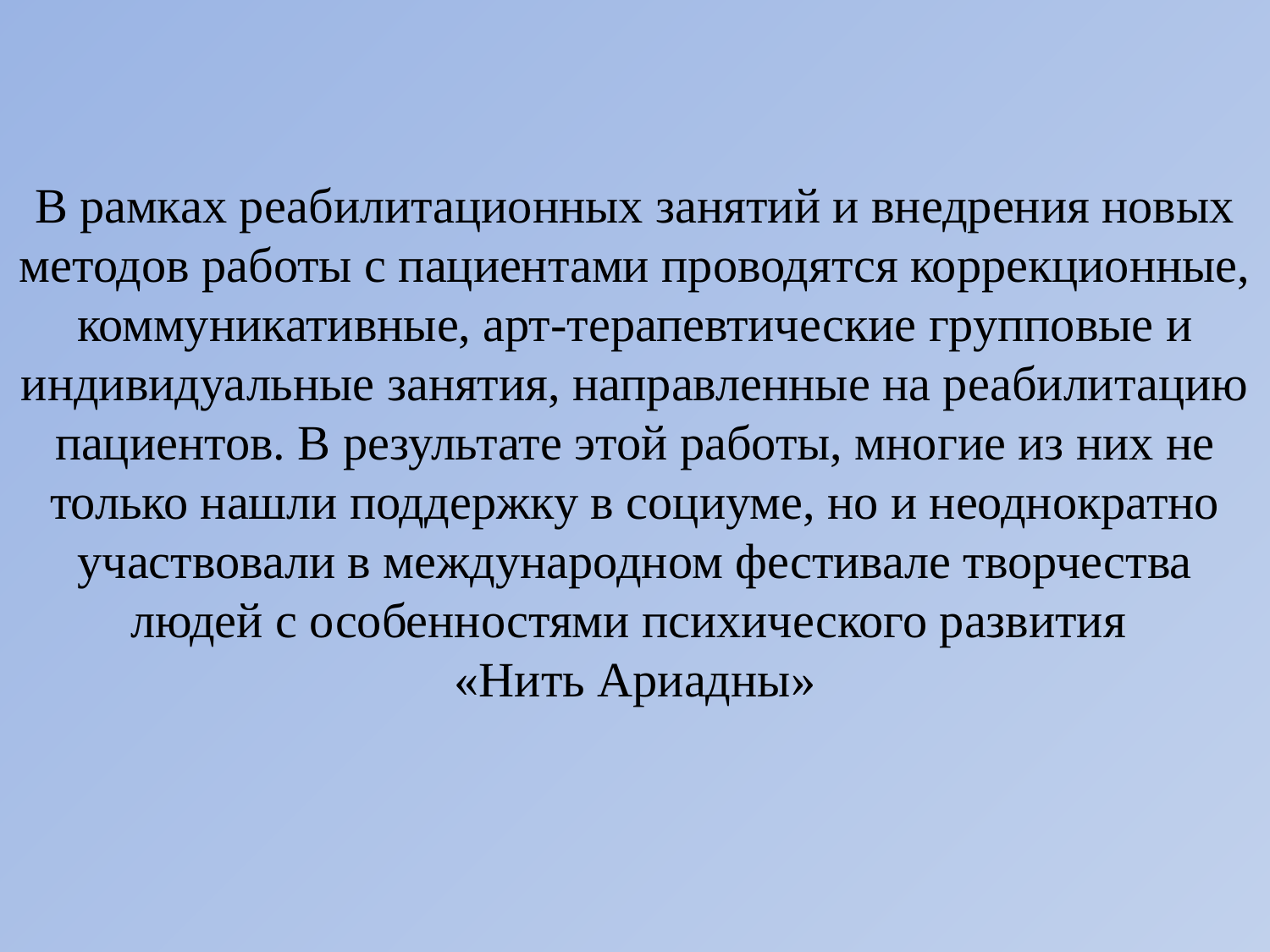

# В рамках реабилитационных занятий и внедрения новых методов работы с пациентами проводятся коррекционные, коммуникативные, арт-терапевтические групповые и индивидуальные занятия, направленные на реабилитацию пациентов. В результате этой работы, многие из них не только нашли поддержку в социуме, но и неоднократно участвовали в международном фестивале творчества людей с особенностями психического развития «Нить Ариадны»